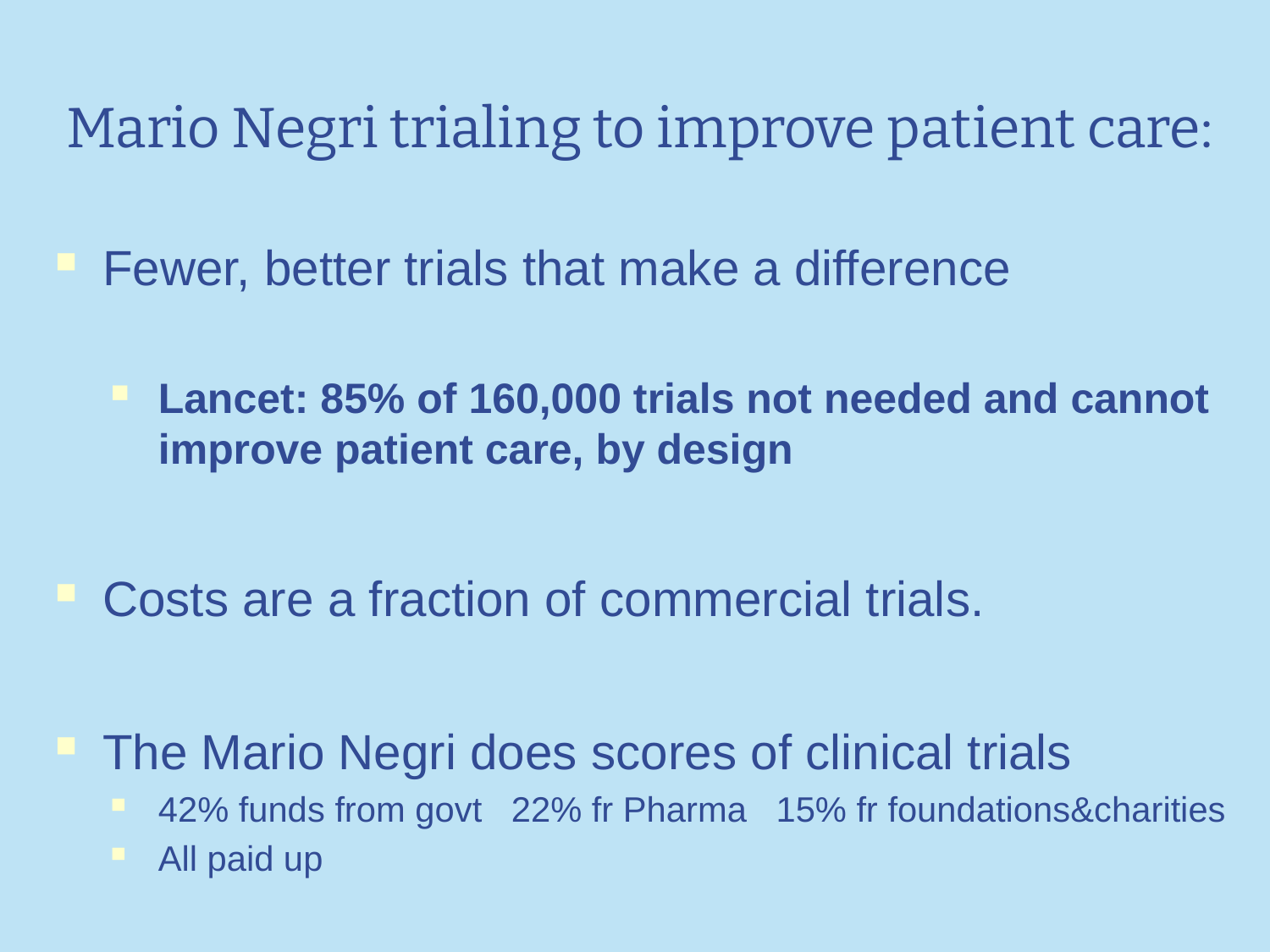

Mario Negri trialing to improve patient care:
Fewer, better trials that make a difference

Lancet: 85% of 160,000 trials not needed and cannot improve patient care, by design

Costs are a fraction of commercial trials.

The Mario Negri does scores of clinical trials
42% funds from govt   22% fr Pharma   15% fr foundations&charities
All paid up